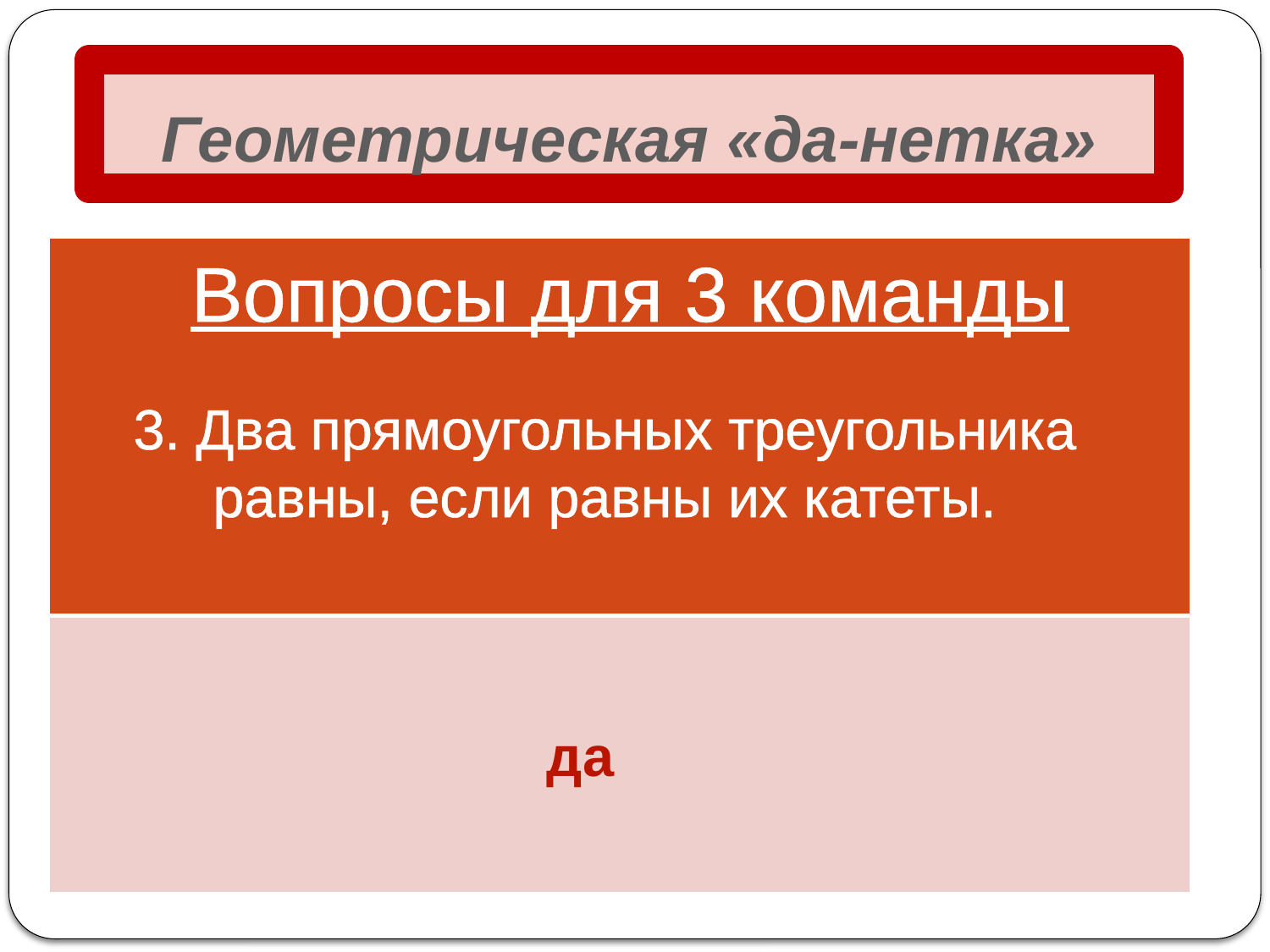

# Геометрическая «да-нетка»
Вопросы для 3 команды
|  |
| --- |
|  |
3. Два прямоугольных треугольника равны, если равны их катеты.
да